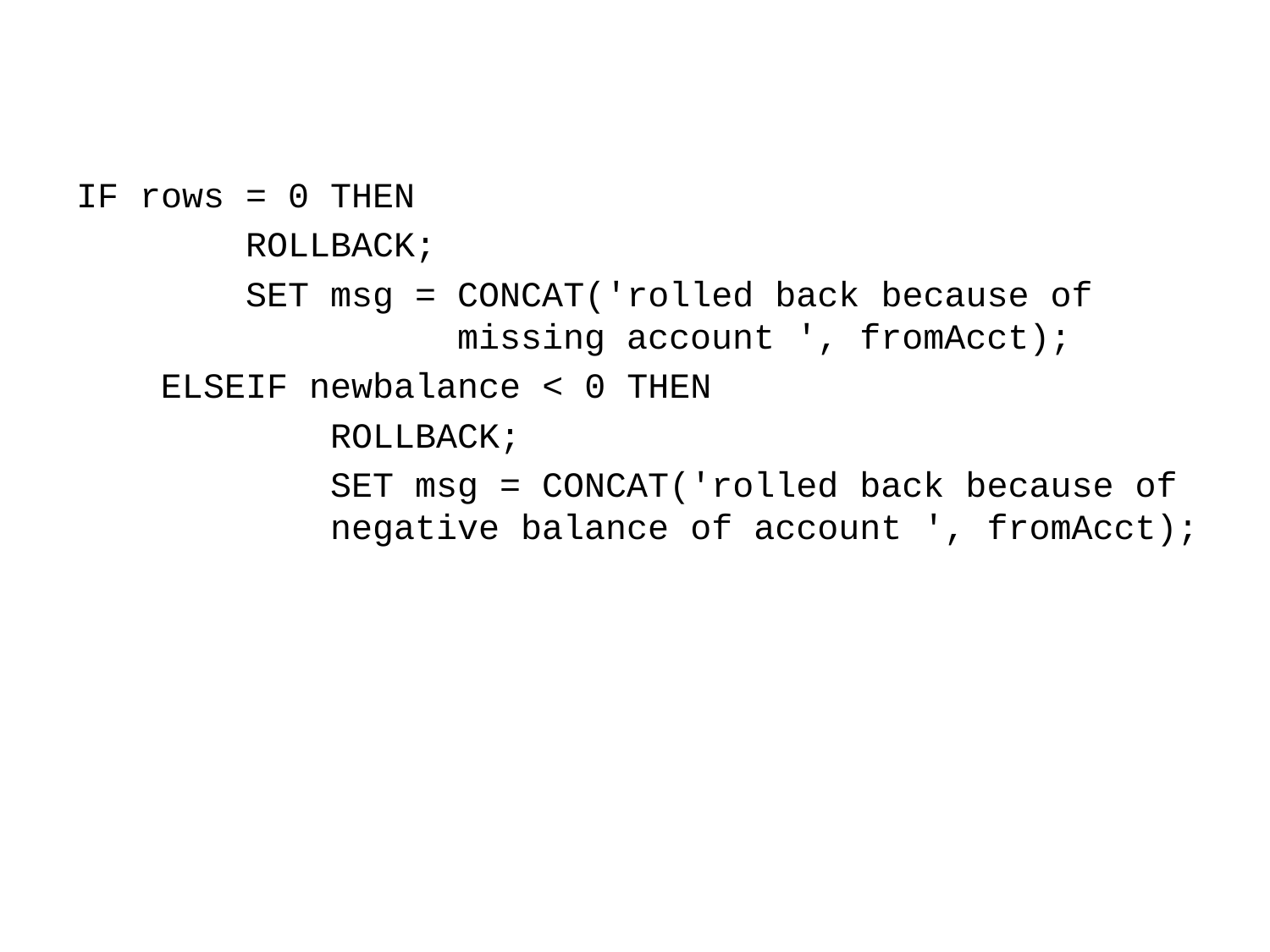

#
IF rows = 0 THEN
        ROLLBACK;
        SET msg = CONCAT('rolled back because of 			missing account ', fromAcct);
    ELSEIF newbalance < 0 THEN
            ROLLBACK;
            SET msg = CONCAT('rolled back because of 	      negative balance of account ', fromAcct);